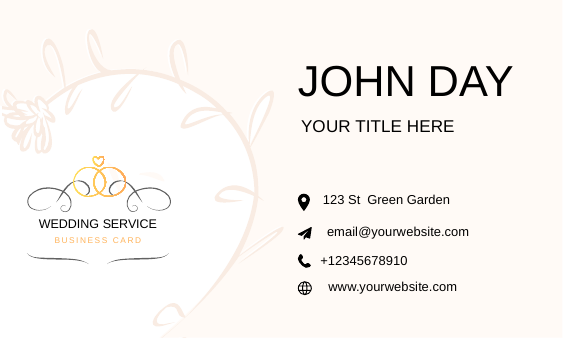

JOHN DAY
YOUR TITLE HERE

WEDDING SERVICE
BUSINESS CARD

123 St  Green Garden

email@yourwebsite.com
+12345678910
www.yourwebsite.com